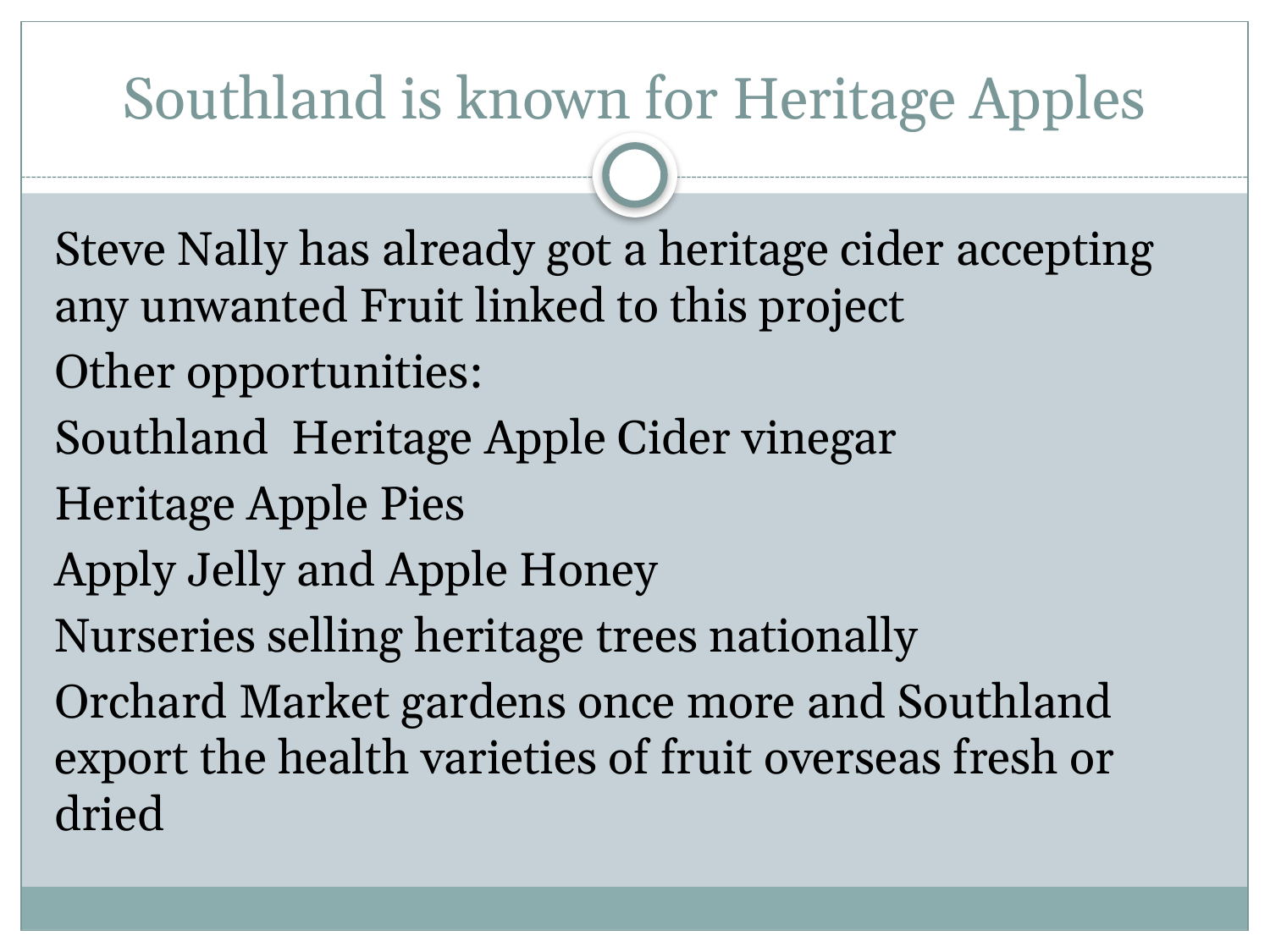

# Southland is known for Heritage Apples
Steve Nally has already got a heritage cider accepting any unwanted Fruit linked to this project
Other opportunities:
Southland  Heritage Apple Cider vinegar
Heritage Apple Pies
Apply Jelly and Apple Honey
Nurseries selling heritage trees nationally
Orchard Market gardens once more and Southland export the health varieties of fruit overseas fresh or dried